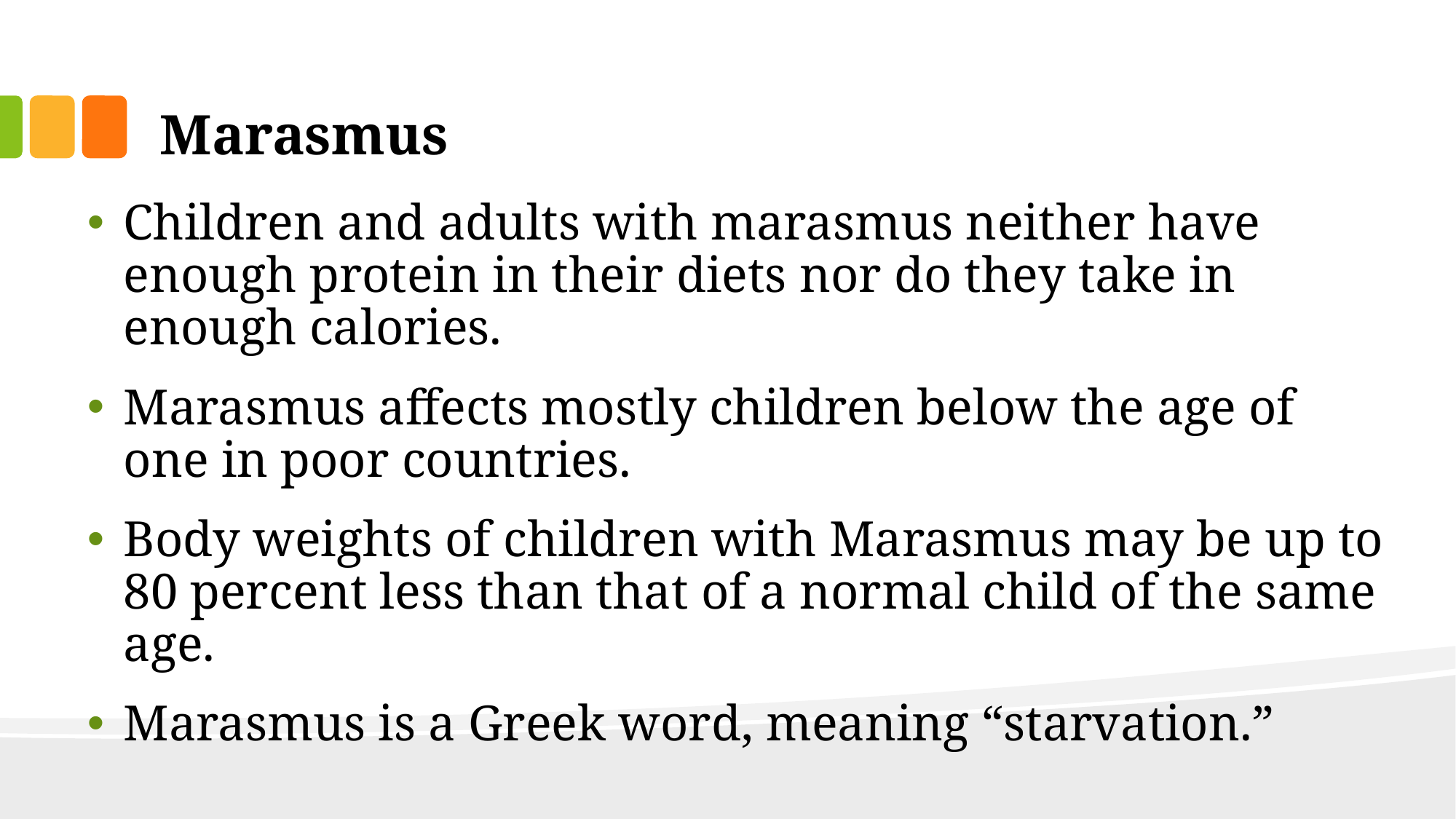

# Marasmus
Children and adults with marasmus neither have enough protein in their diets nor do they take in enough calories.
Marasmus affects mostly children below the age of one in poor countries.
Body weights of children with Marasmus may be up to 80 percent less than that of a normal child of the same age.
Marasmus is a Greek word, meaning “starvation.”